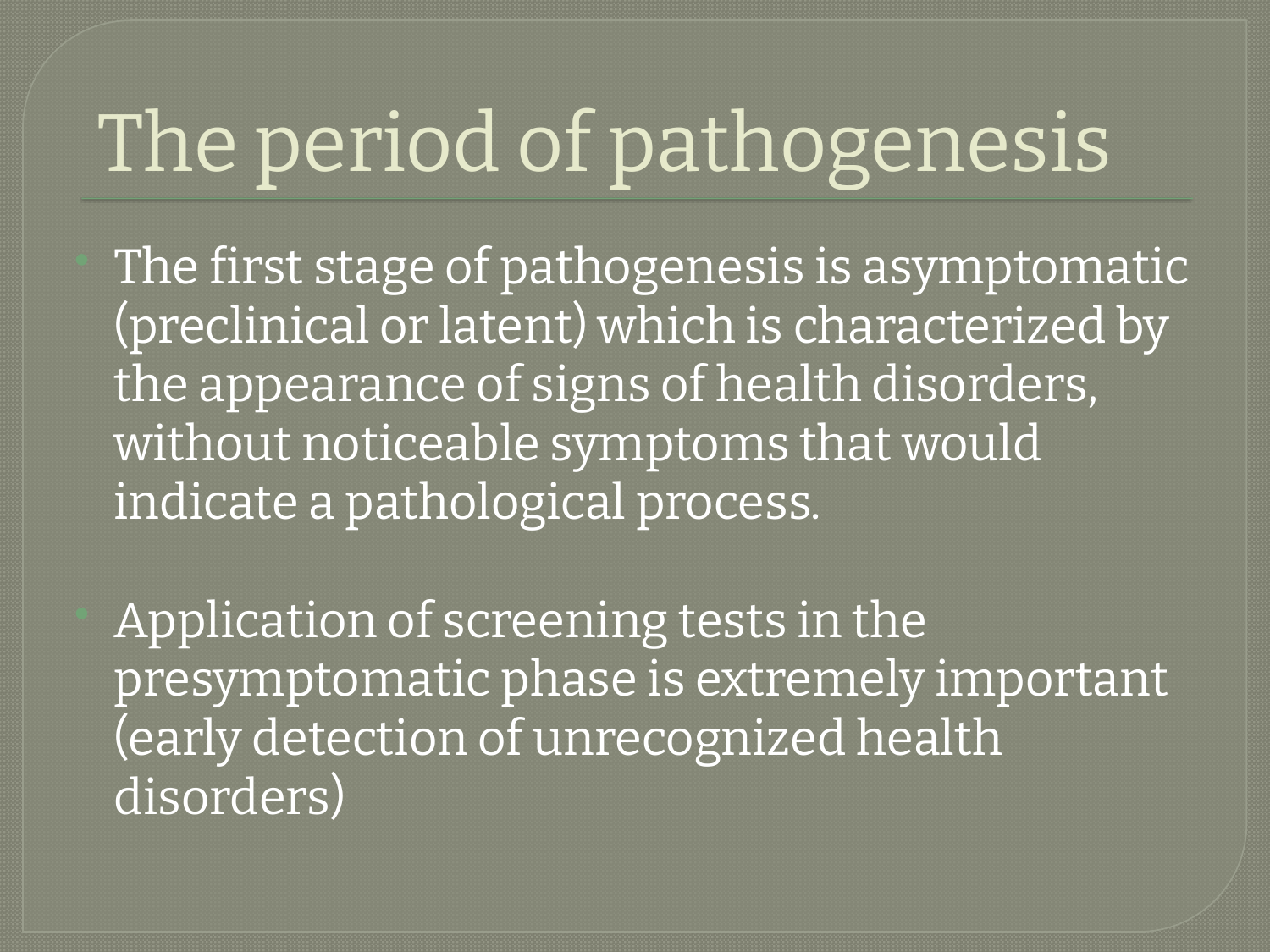

# The period of pathogenesis
The first stage of pathogenesis is asymptomatic (preclinical or latent) which is characterized by the appearance of signs of health disorders, without noticeable symptoms that would indicate a pathological process.

Application of screening tests in the presymptomatic phase is extremely important (early detection of unrecognized health disorders)